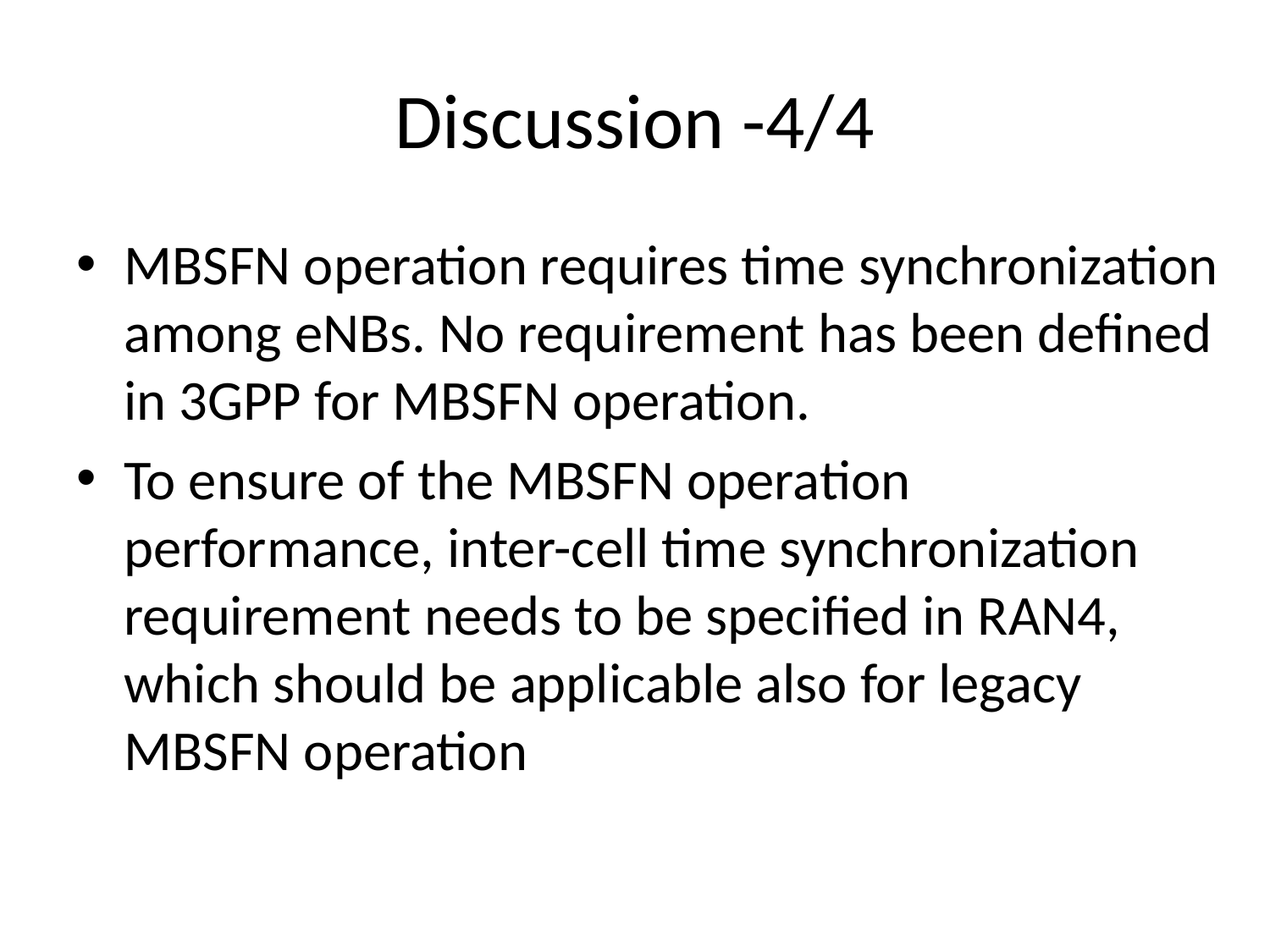

# Discussion -4/4
MBSFN operation requires time synchronization among eNBs. No requirement has been defined in 3GPP for MBSFN operation.
To ensure of the MBSFN operation performance, inter-cell time synchronization requirement needs to be specified in RAN4, which should be applicable also for legacy MBSFN operation